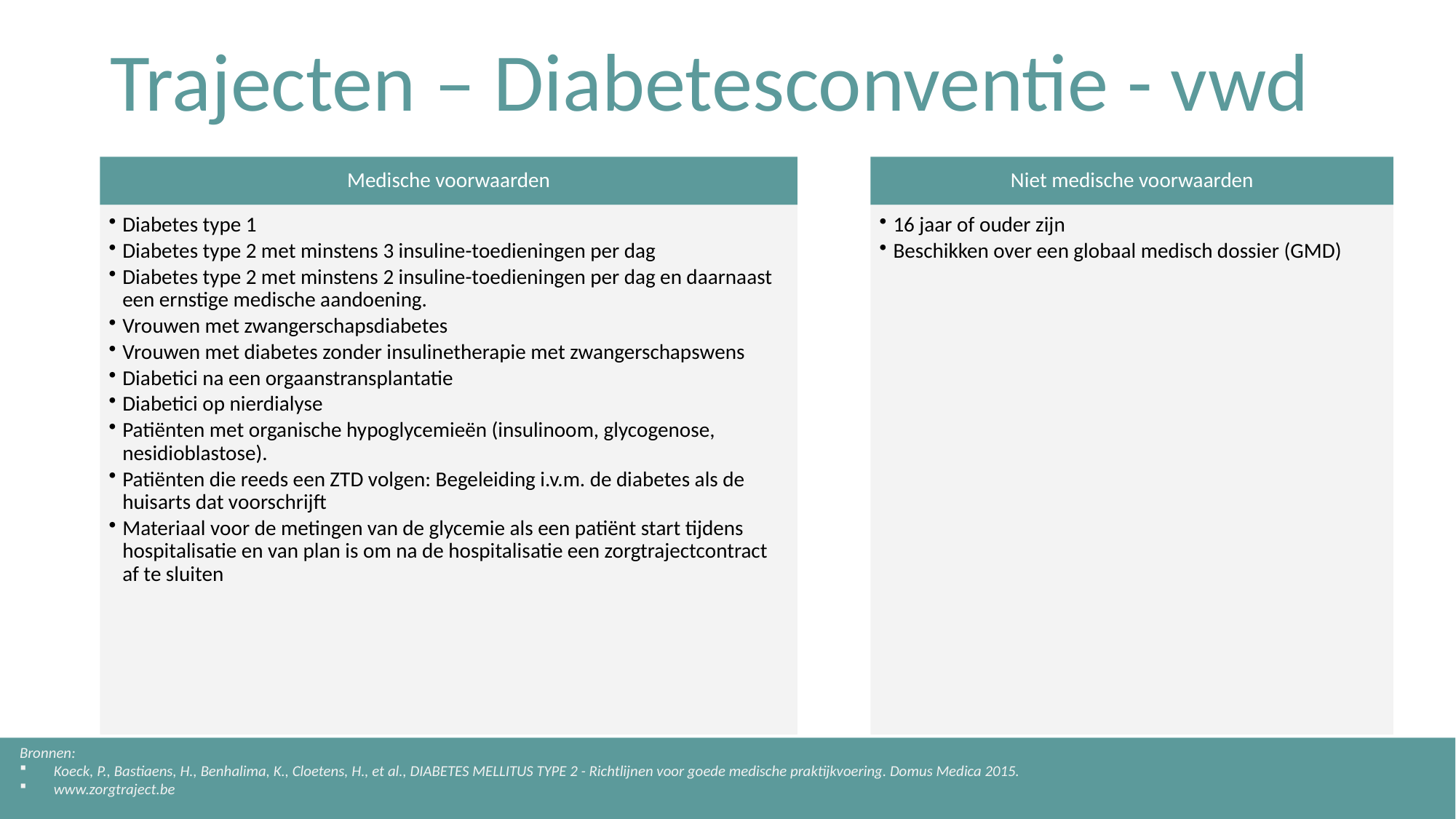

# Trajecten – Diabetesconventie - vwd
Medische voorwaarden
Diabetes type 1
Diabetes type 2 met minstens 3 insuline-toedieningen per dag
Diabetes type 2 met minstens 2 insuline-toedieningen per dag en daarnaast een ernstige medische aandoening.
Vrouwen met zwangerschapsdiabetes
Vrouwen met diabetes zonder insulinetherapie met zwangerschapswens
Diabetici na een orgaanstransplantatie
Diabetici op nierdialyse
Patiënten met organische hypoglycemieën (insulinoom, glycogenose, nesidioblastose).
Patiënten die reeds een ZTD volgen: Begeleiding i.v.m. de diabetes als de huisarts dat voorschrijft
Materiaal voor de metingen van de glycemie als een patiënt start tijdens hospitalisatie en van plan is om na de hospitalisatie een zorgtrajectcontract af te sluiten
Niet medische voorwaarden
16 jaar of ouder zijn
Beschikken over een globaal medisch dossier (GMD)
Bronnen:
Koeck, P., Bastiaens, H., Benhalima, K., Cloetens, H., et al., DIABETES MELLITUS TYPE 2 - Richtlijnen voor goede medische praktijkvoering. Domus Medica 2015.
www.zorgtraject.be